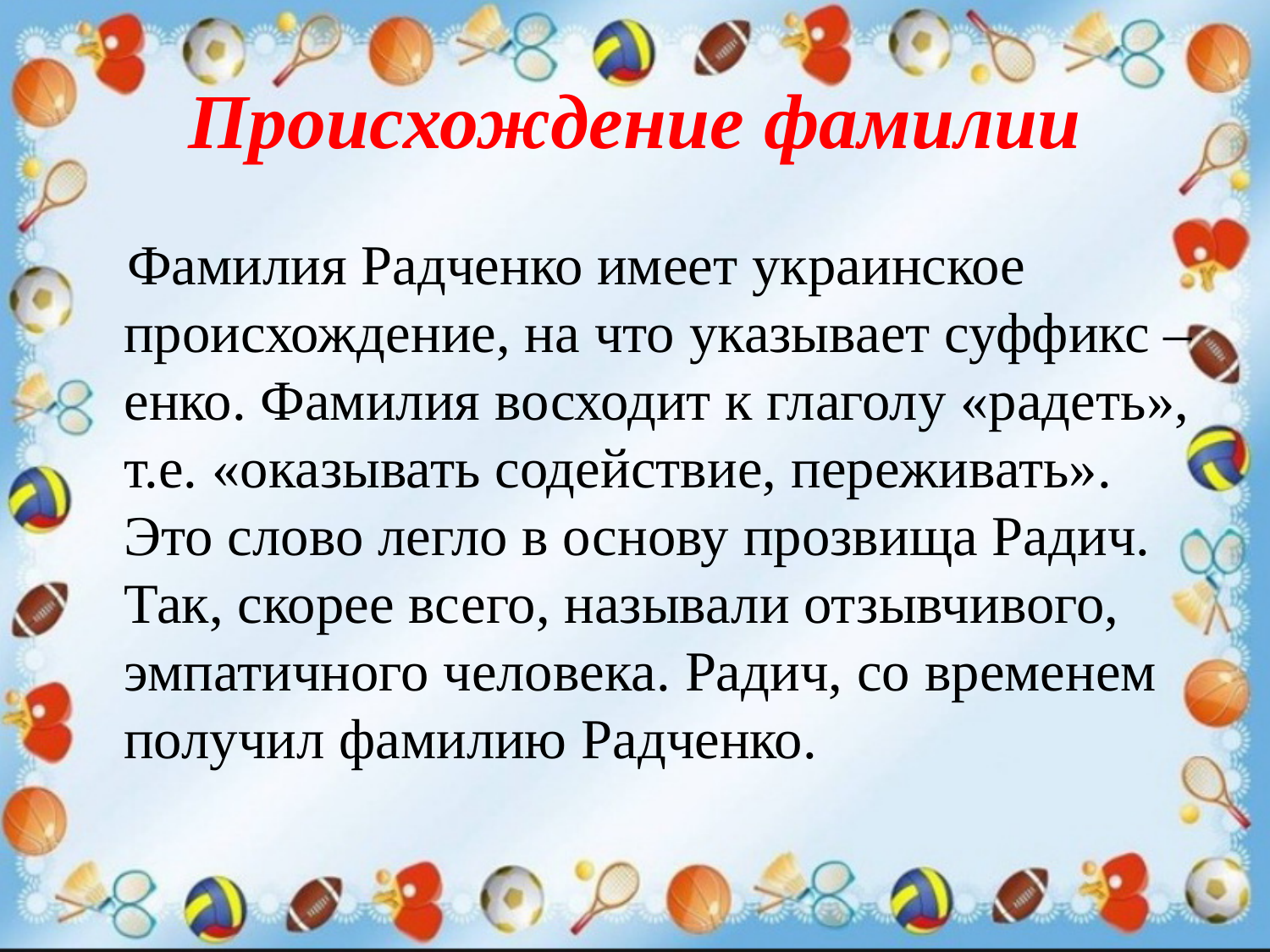

# Происхождение фамилии
    Фамилия Радченко имеет украинское происхождение, на что указывает суффикс –енко. Фамилия восходит к глаголу «радеть», т.е. «оказывать содействие, переживать». Это слово легло в основу прозвища Радич. Так, скорее всего, называли отзывчивого, эмпатичного человека. Радич, со временем получил фамилию Радченко.